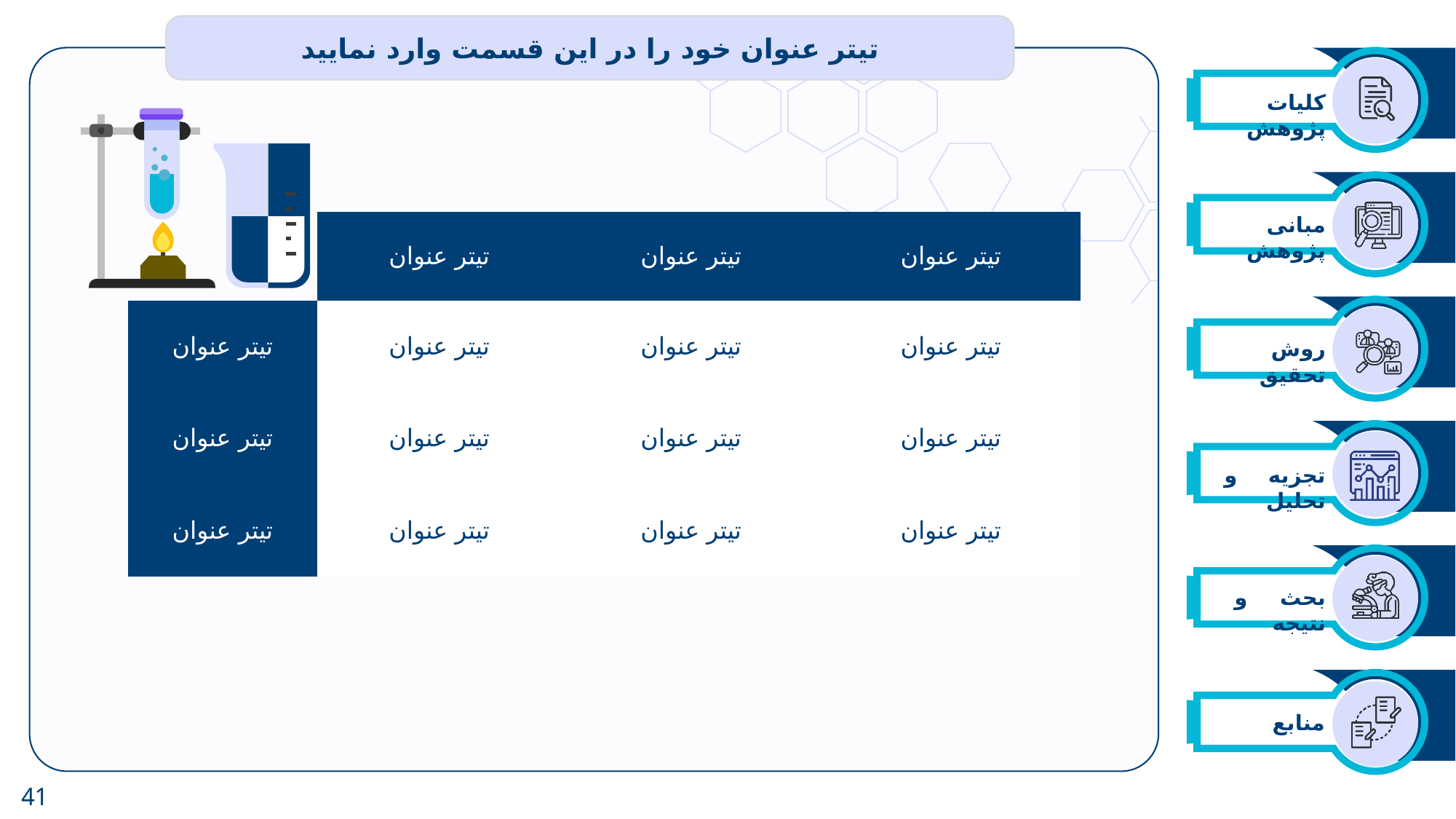

تیتر عنوان خود را در این قسمت وارد نمایید

|  | تیتر عنوان | تیتر عنوان | تیتر عنوان |
| --- | --- | --- | --- |
| تیتر عنوان | تیتر عنوان | تیتر عنوان | تیتر عنوان |
| تیتر عنوان | تیتر عنوان | تیتر عنوان | تیتر عنوان |
| تیتر عنوان | تیتر عنوان | تیتر عنوان | تیتر عنوان |